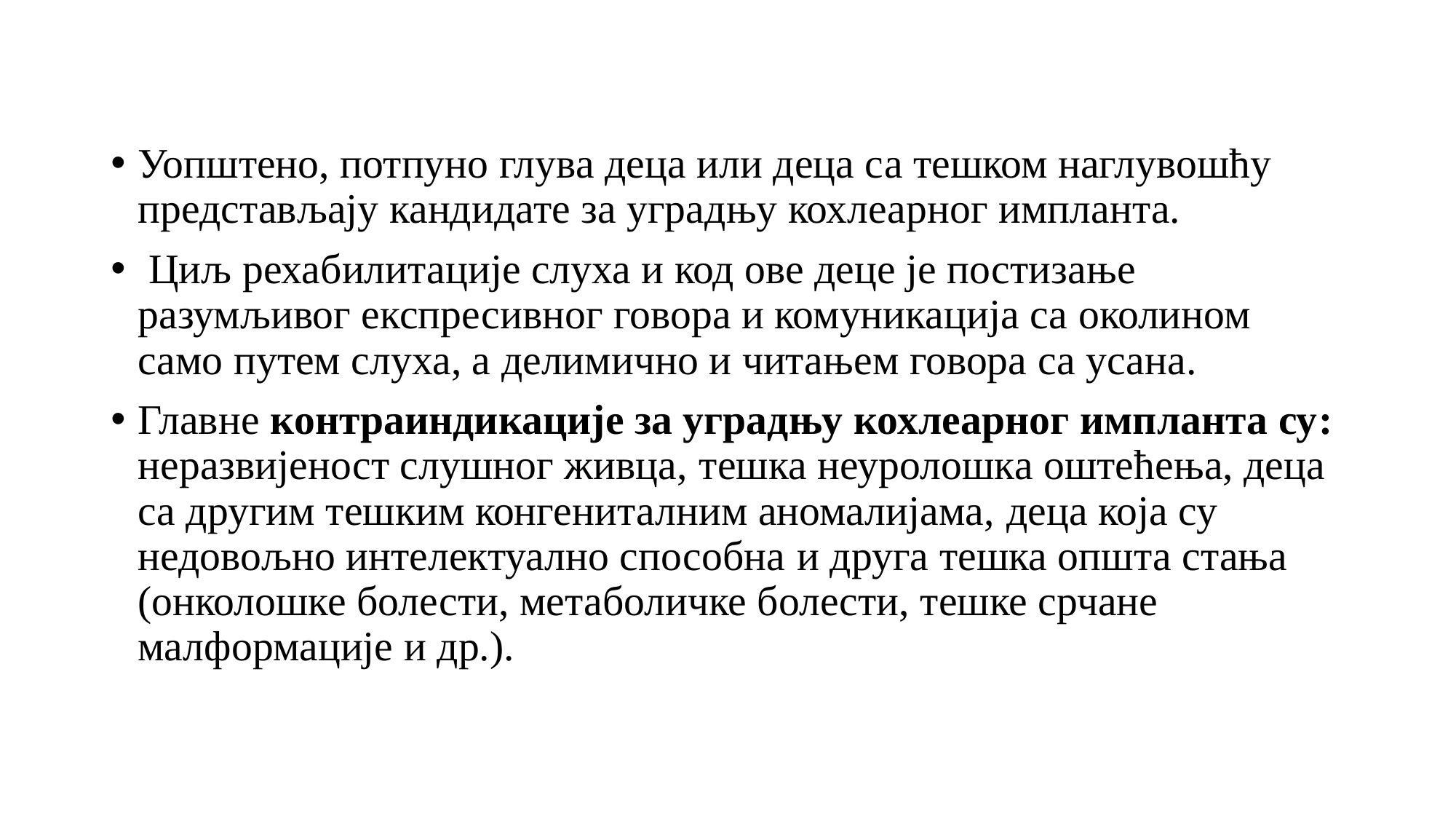

Уопштено, потпуно глува деца или деца са тешком наглувошћу представљају кандидате за уградњу кохлеарног импланта.
 Циљ рехабилитације слуха и код ове деце је постизање разумљивог експресивног говора и комуникација са околином само путем слуха, а делимично и читањем говора са усана.
Главне контраиндикације за уградњу кохлеарног импланта су: неразвијеност слушног живца, тешка неуролошка оштећења, деца са другим тешким конгениталним аномалијама, деца која су недовољно интелектуално способна и друга тешка општа стања (онколошке болести, метаболичке болести, тешке срчане малформације и др.).